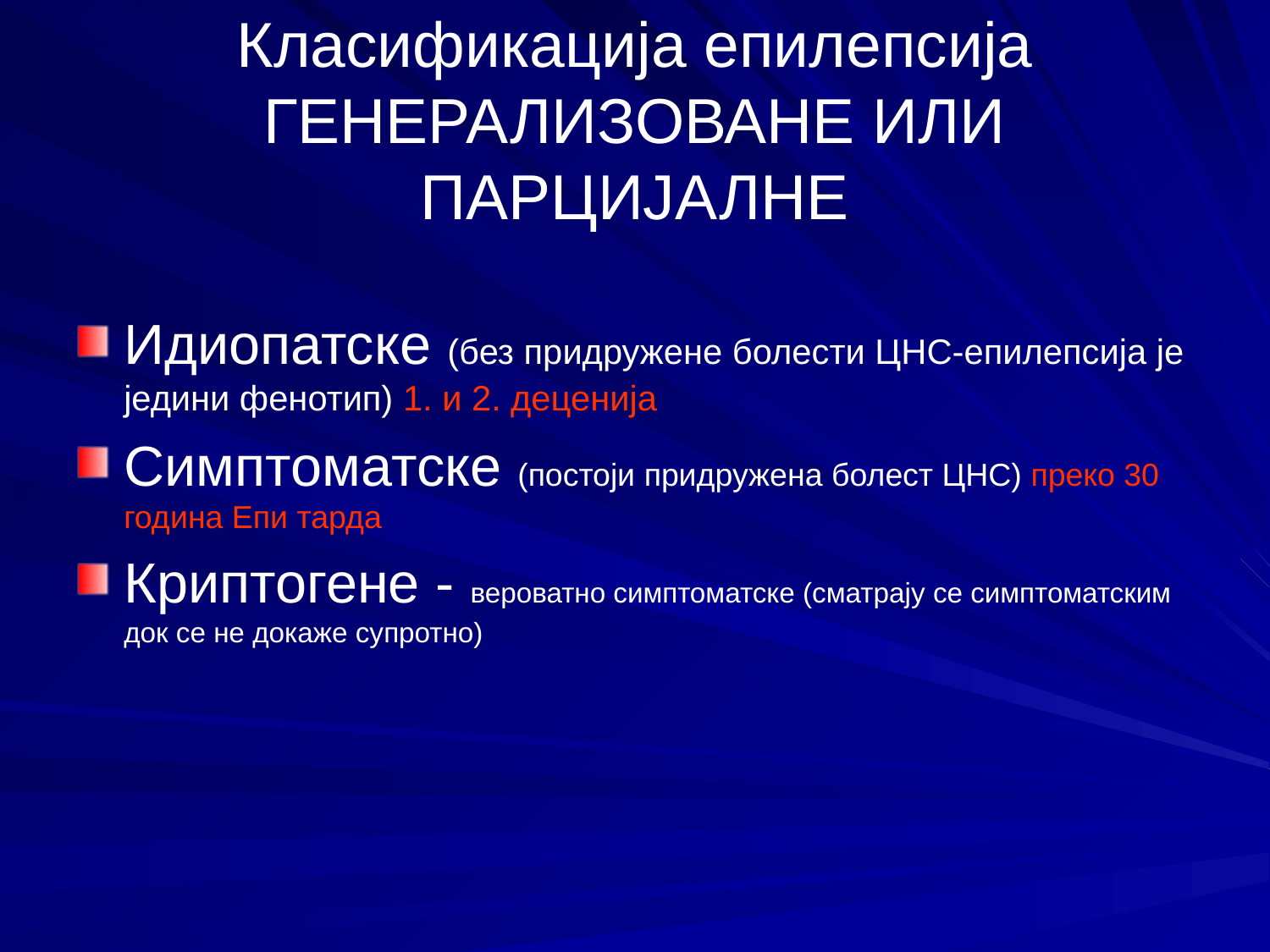

# Класификација епилепсија ГЕНЕРАЛИЗОВАНЕ ИЛИ ПАРЦИЈАЛНЕ
Идиопатске (без придружене болести ЦНС-епилепсија је једини фенотип) 1. и 2. деценија
Симптоматске (постоји придружена болест ЦНС) преко 30 година Епи тарда
Криптогене - вероватно симптоматске (сматрају се симптоматским док се не докаже супротно)